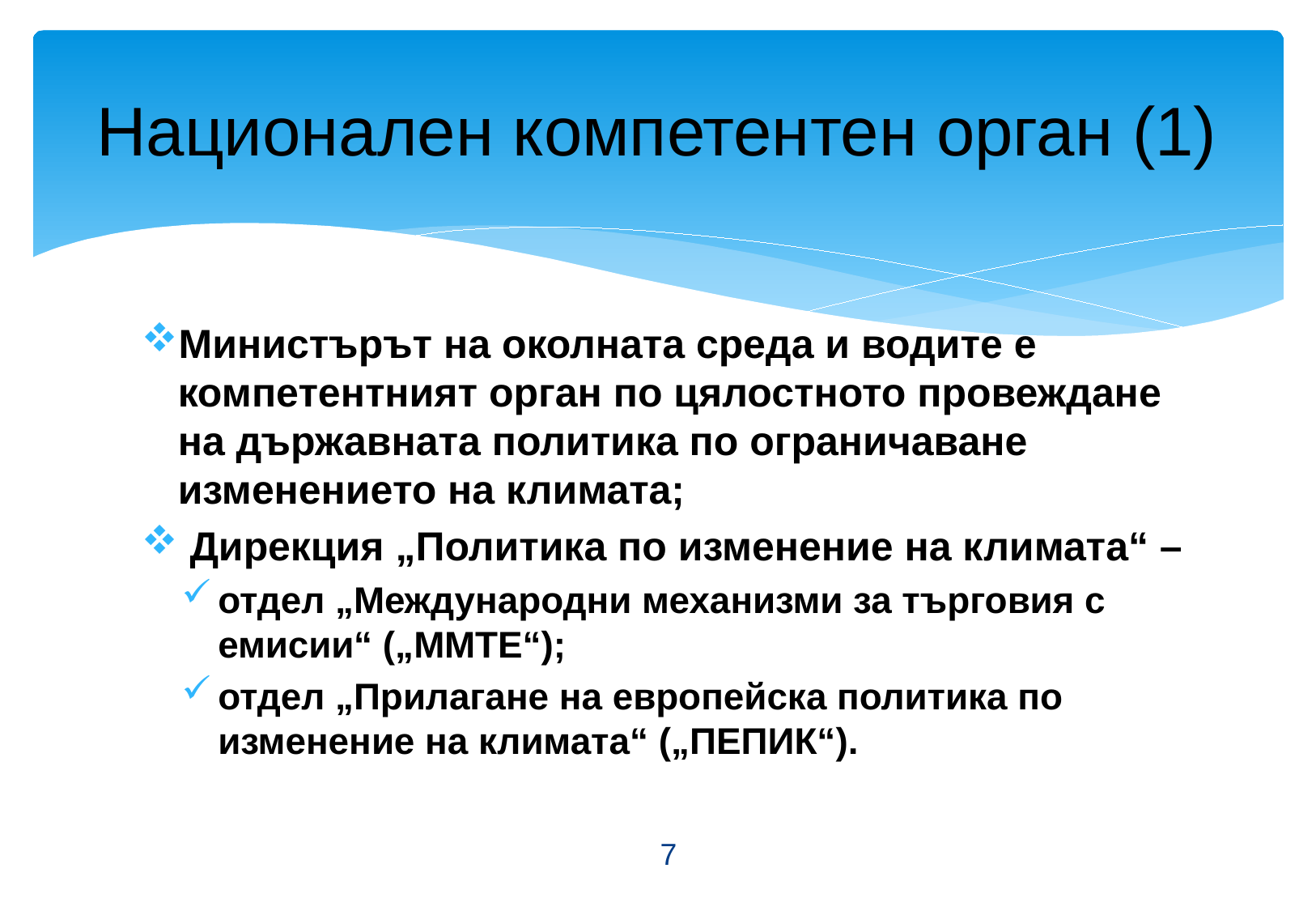

# Национален компетентен орган (1)
Министърът на околната среда и водите е компетентният орган по цялостното провеждане на държавната политика по ограничаване изменението на климата;
 Дирекция „Политика по изменение на климата“ –
отдел „Международни механизми за търговия с емисии“ („ММТЕ“);
отдел „Прилагане на европейска политика по изменение на климата“ („ПЕПИК“).
7